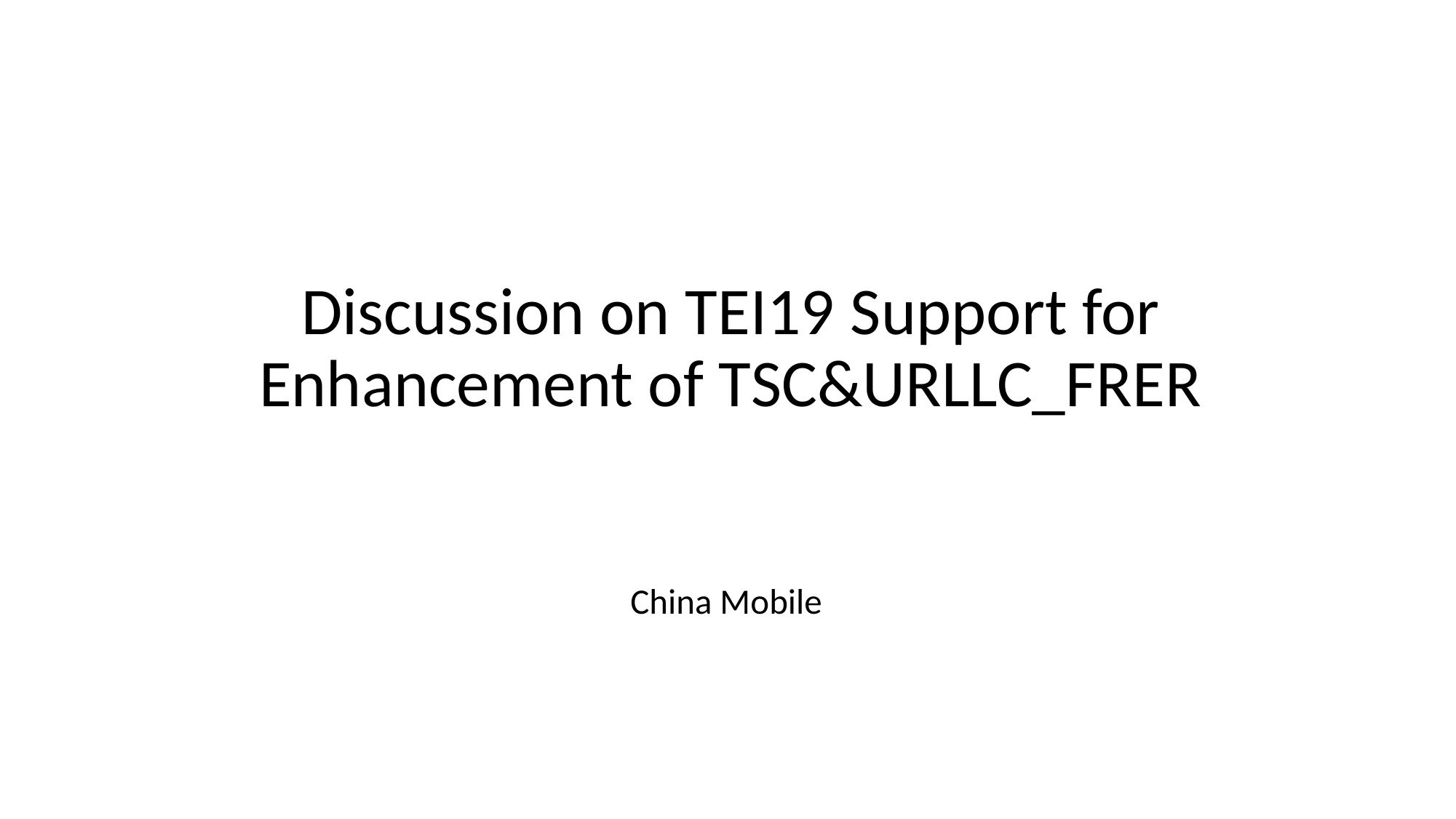

# Discussion on TEI19 Support for Enhancement of TSC&URLLC_FRER

China Mobile